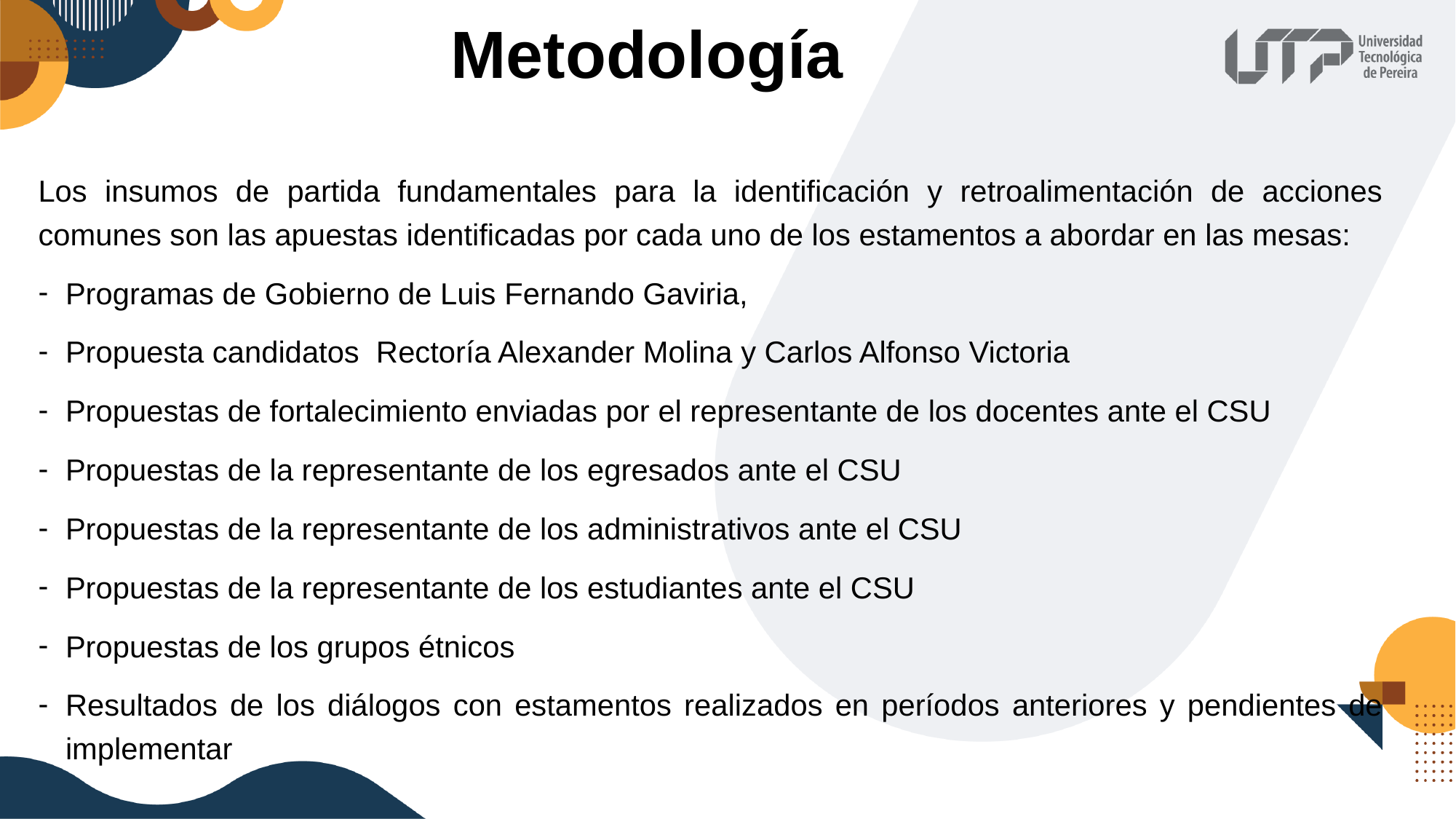

Metodología
Los insumos de partida fundamentales para la identificación y retroalimentación de acciones comunes son las apuestas identificadas por cada uno de los estamentos a abordar en las mesas:
Programas de Gobierno de Luis Fernando Gaviria,
Propuesta candidatos  Rectoría Alexander Molina y Carlos Alfonso Victoria
Propuestas de fortalecimiento enviadas por el representante de los docentes ante el CSU
Propuestas de la representante de los egresados ante el CSU
Propuestas de la representante de los administrativos ante el CSU
Propuestas de la representante de los estudiantes ante el CSU
Propuestas de los grupos étnicos
Resultados de los diálogos con estamentos realizados en períodos anteriores y pendientes de implementar